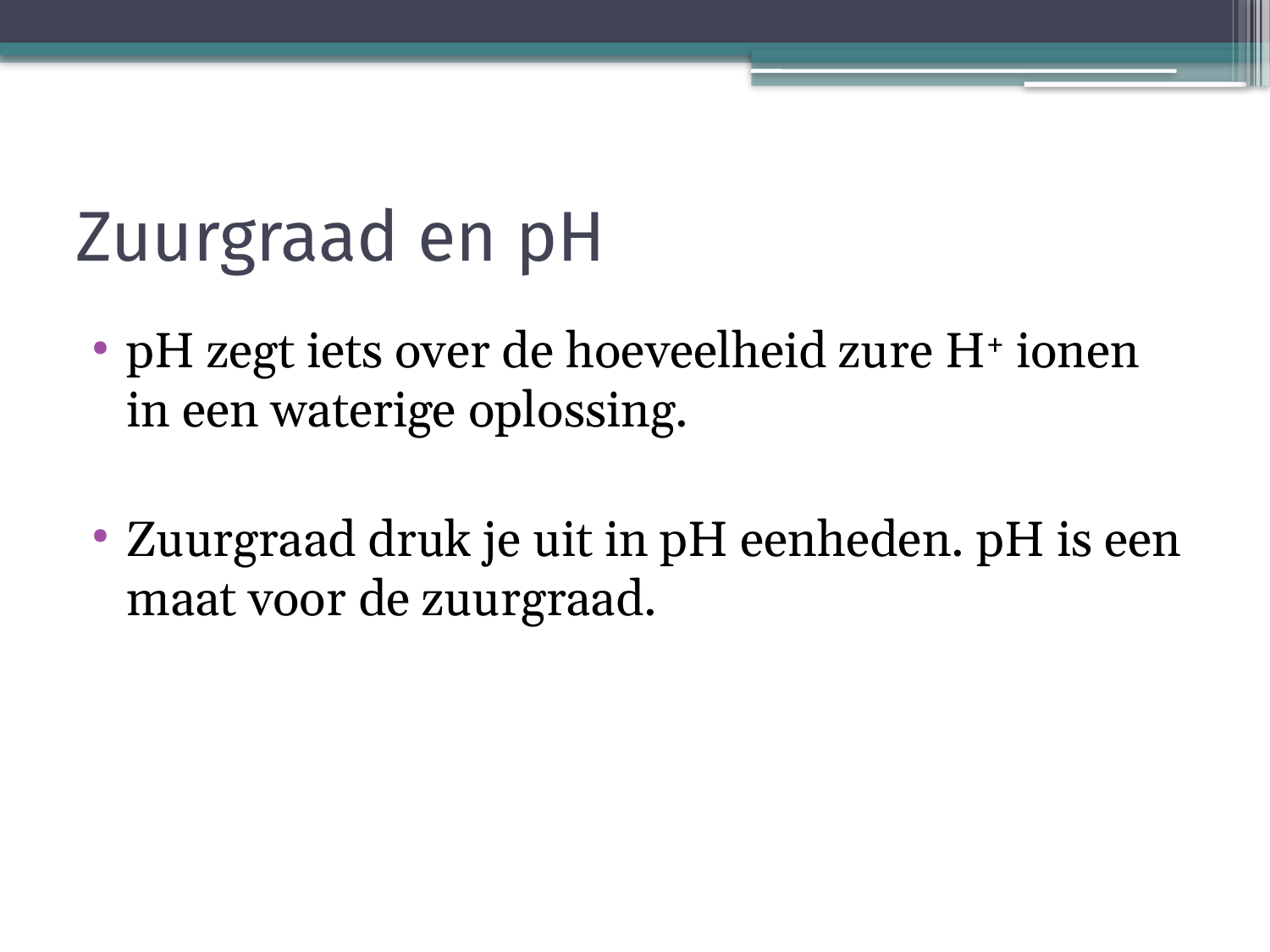

# Zuurgraad en pH
pH zegt iets over de hoeveelheid zure H+ ionen in een waterige oplossing.

Zuurgraad druk je uit in pH eenheden. pH is een maat voor de zuurgraad.